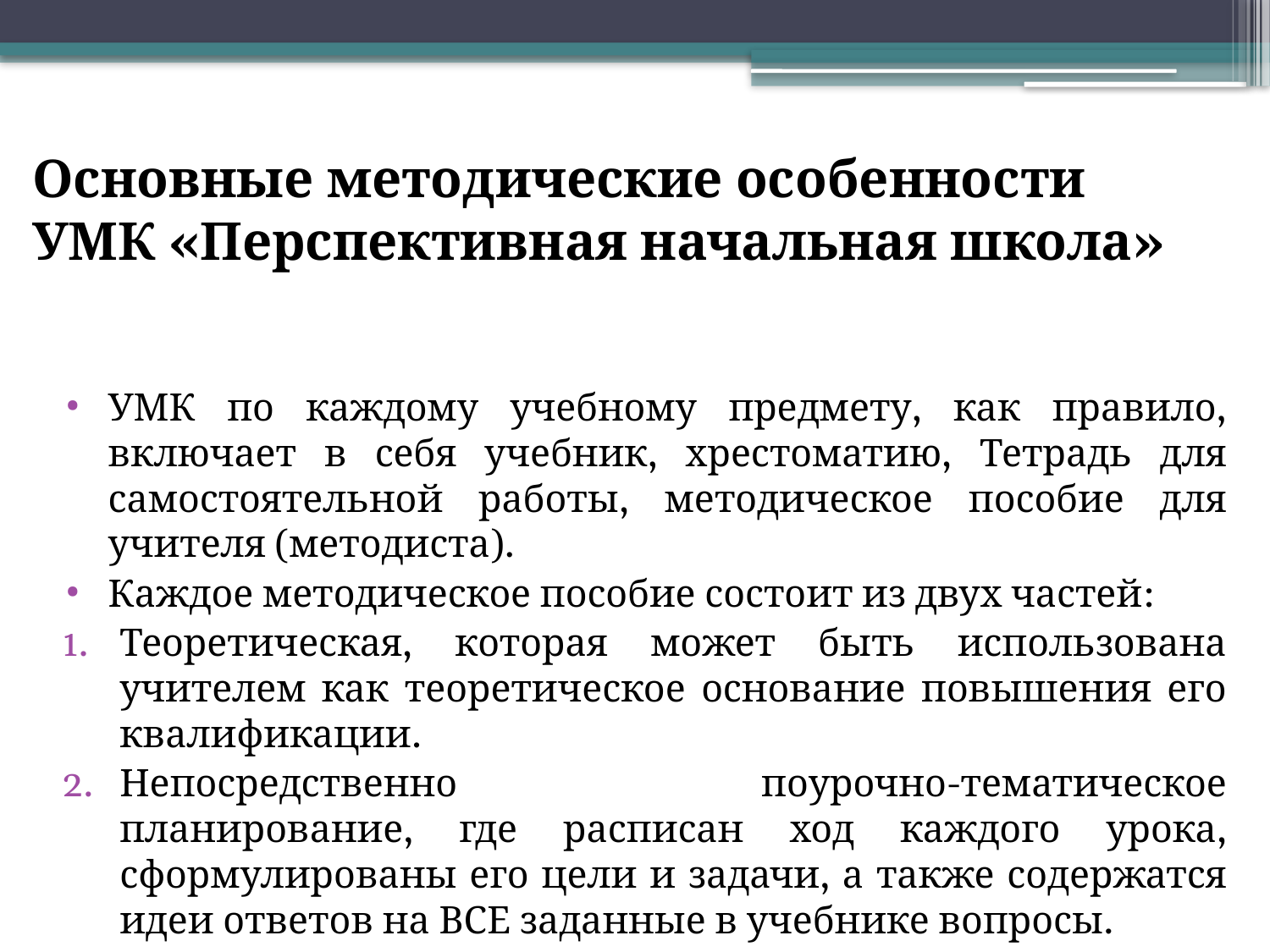

# Основные методические особенности УМК «Перспективная начальная школа»
УМК по каждому учебному предмету, как правило, включает в себя учебник, хрестоматию, Тетрадь для самостоятельной работы, методическое пособие для учителя (методиста).
Каждое методическое пособие состоит из двух частей:
Теоретическая, которая может быть использована учителем как теоретическое основание повышения его квалификации.
Непосредственно поурочно-тематическое планирование, где расписан ход каждого урока, сформулированы его цели и задачи, а также содержатся идеи ответов на ВСЕ заданные в учебнике вопросы.